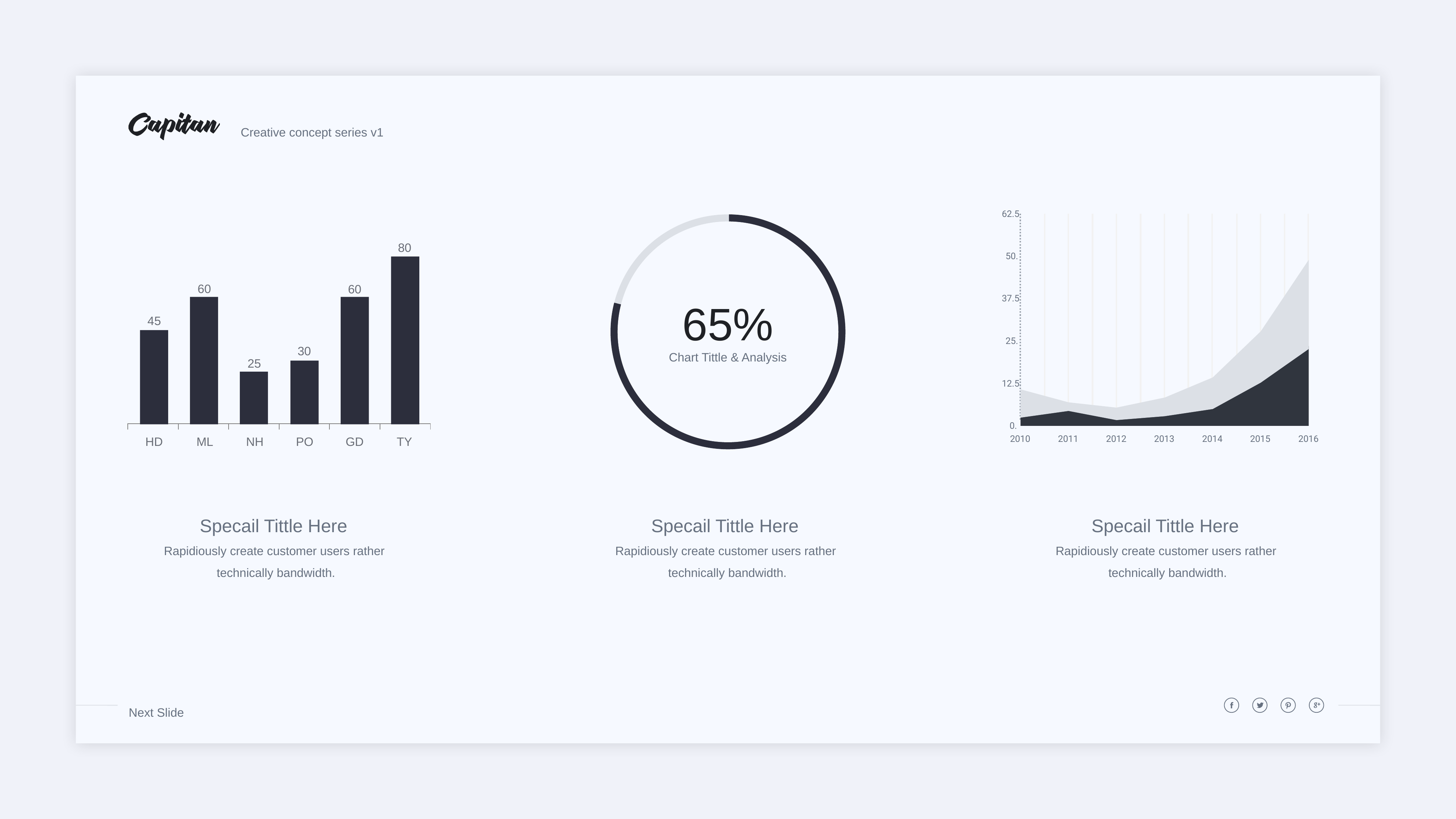

62.5

80
50.

60
60
37.5
65%
Chart Tittle & Analysis

45

25.
30

25

12.5
0.
2010
2011
2012
2013
2014
2015
2016
HD
ML
NH
PO
GD
TY
Specail Tittle Here
Rapidiously create customer users rather
technically bandwidth.
Specail Tittle Here
Rapidiously create customer users rather
technically bandwidth.
Specail Tittle Here
Rapidiously create customer users rather
technically bandwidth.